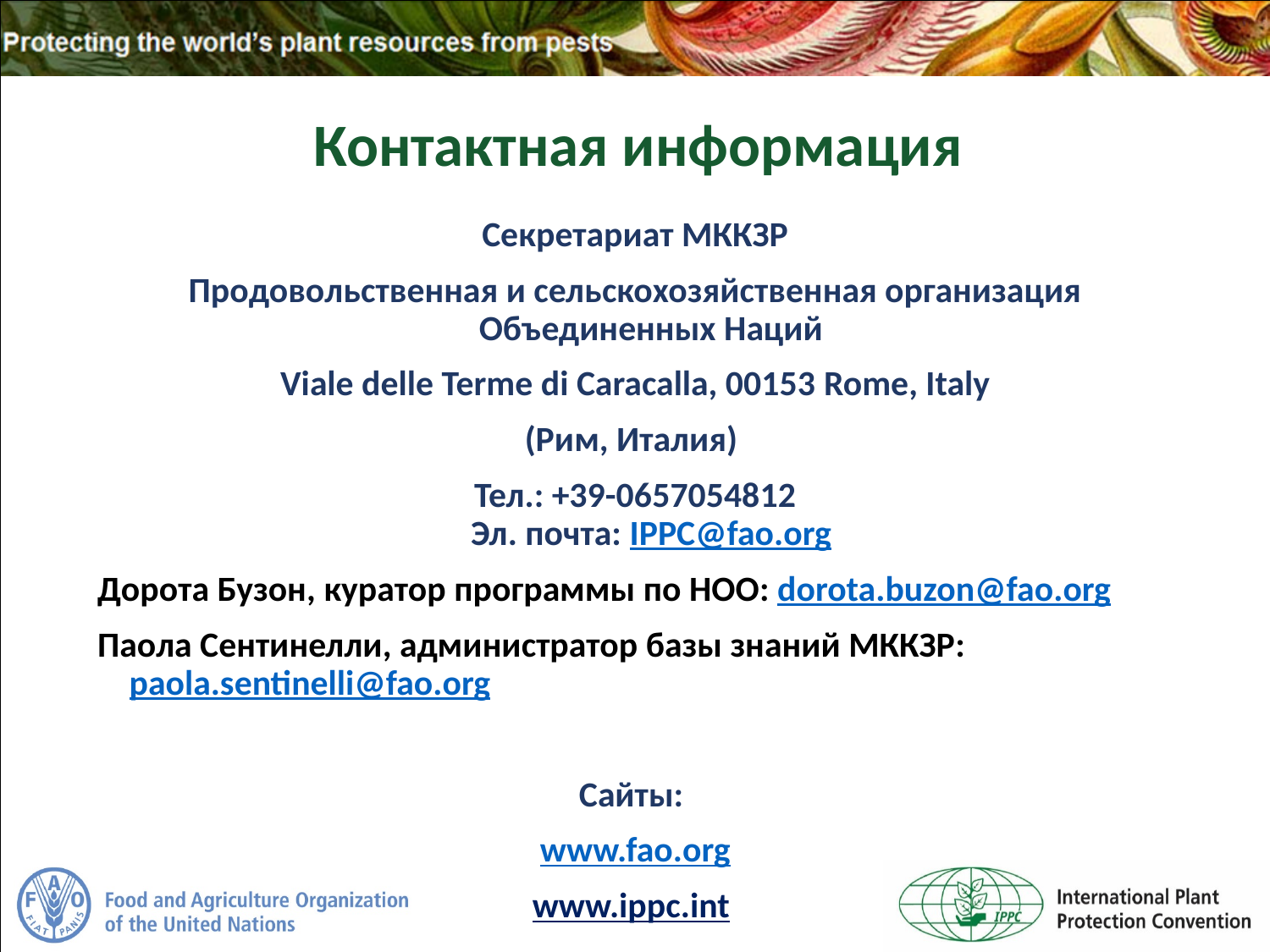

Контактная информация

Секретариат МККЗР
Продовольственная и сельскохозяйственная организация Объединенных Наций
Viale delle Terme di Caracalla, 00153 Rome, Italy
(Рим, Италия)
Тел.: +39-0657054812
Эл. почта: IPPC@fao.org
Дорота Бузон, куратор программы по НОО: dorota.buzon@fao.org
Паола Сентинелли, администратор базы знаний МККЗР: paola.sentinelli@fao.org

Сайты:
www.fao.org
www.ippc.int